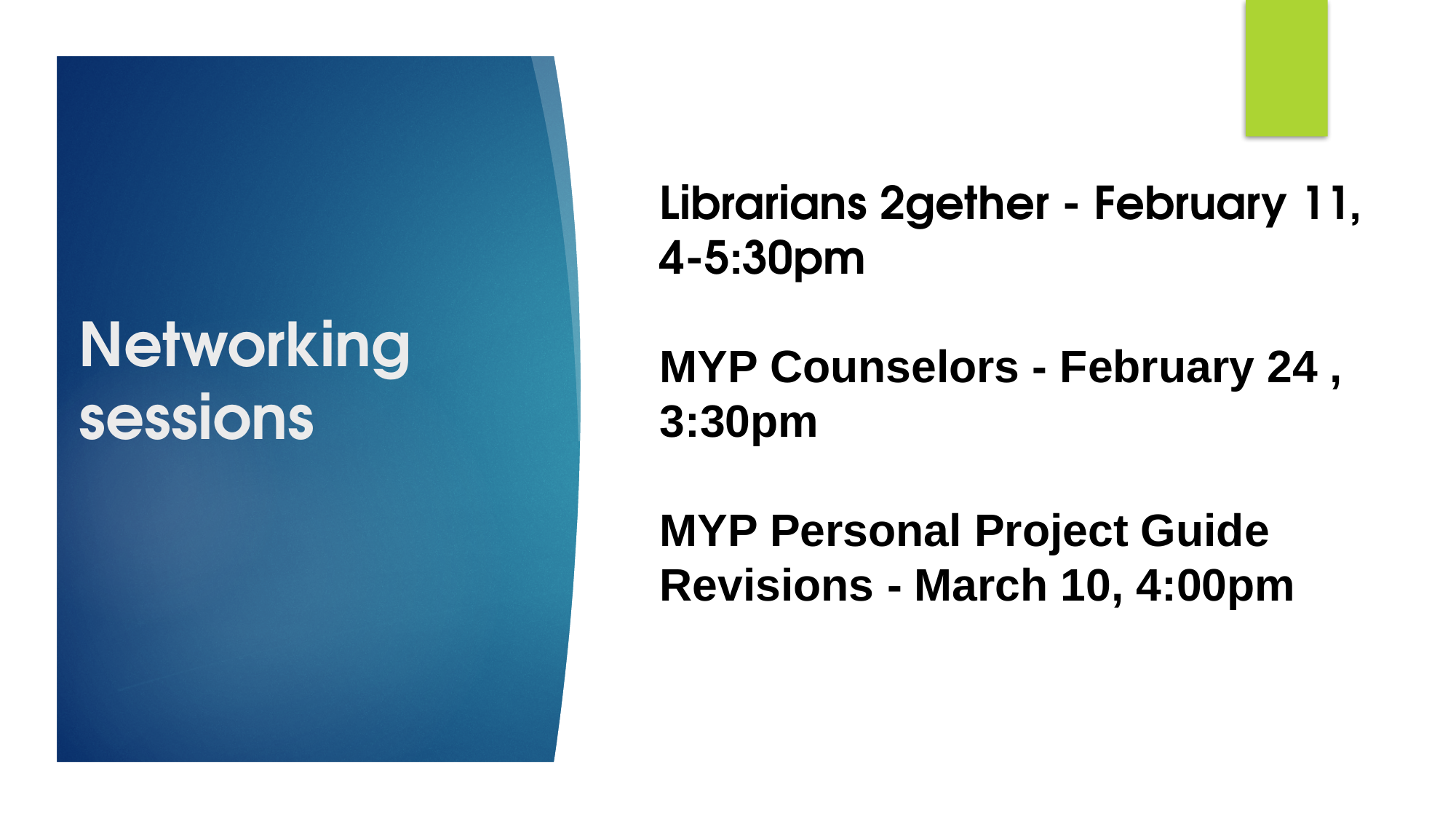

# Networking
sessions
Librarians 2gether - February 11, 4-5:30pm

MYP Counselors - February 24 , 3:30pm

MYP Personal Project Guide Revisions - March 10, 4:00pm